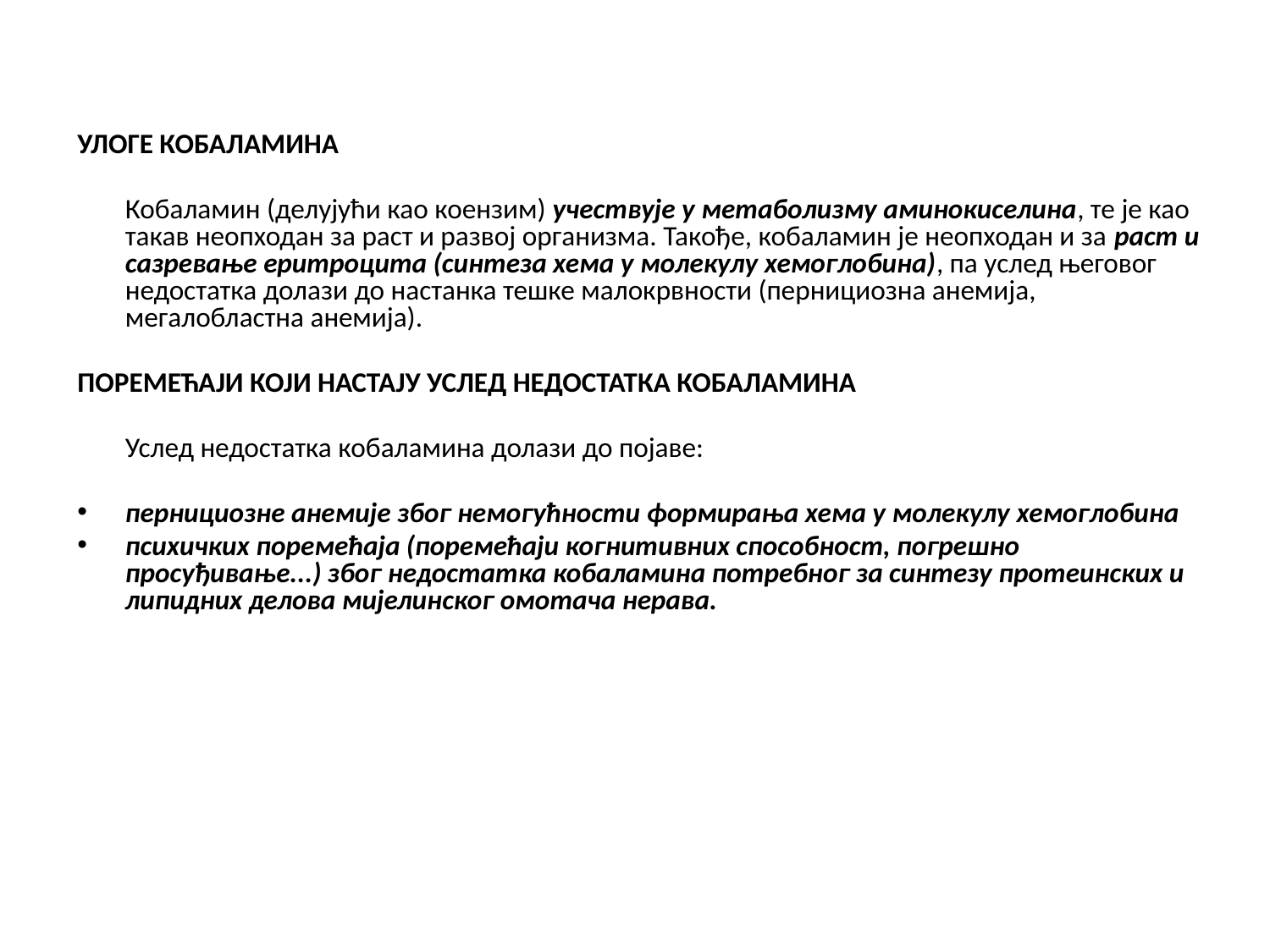

УЛОГЕ КОБАЛАМИНА

	Кобаламин (делујући као коензим) учествује у метаболизму аминокиселина, те је као такав неопходан за раст и развој организма. Такође, кобаламин је неопходан и за раст и сазревање еритроцита (синтеза хема у молекулу хемоглобина), па услед његовог недостатка долази до настанка тешке малокрвности (пернициозна анемија, мегалобластна анемија).

ПОРЕМЕЋАЈИ КОЈИ НАСТАЈУ УСЛЕД НЕДОСТАТКА КОБАЛАМИНА

	Услед недостатка кобаламина долази до појаве:

пернициозне анемије због немогућности формирања хема у молекулу хемоглобина
психичких поремећаја (поремећаји когнитивних способност, погрешно просуђивање...) због недостатка кобаламина потребног за синтезу протеинских и липидних делова мијелинског омотача нерава.